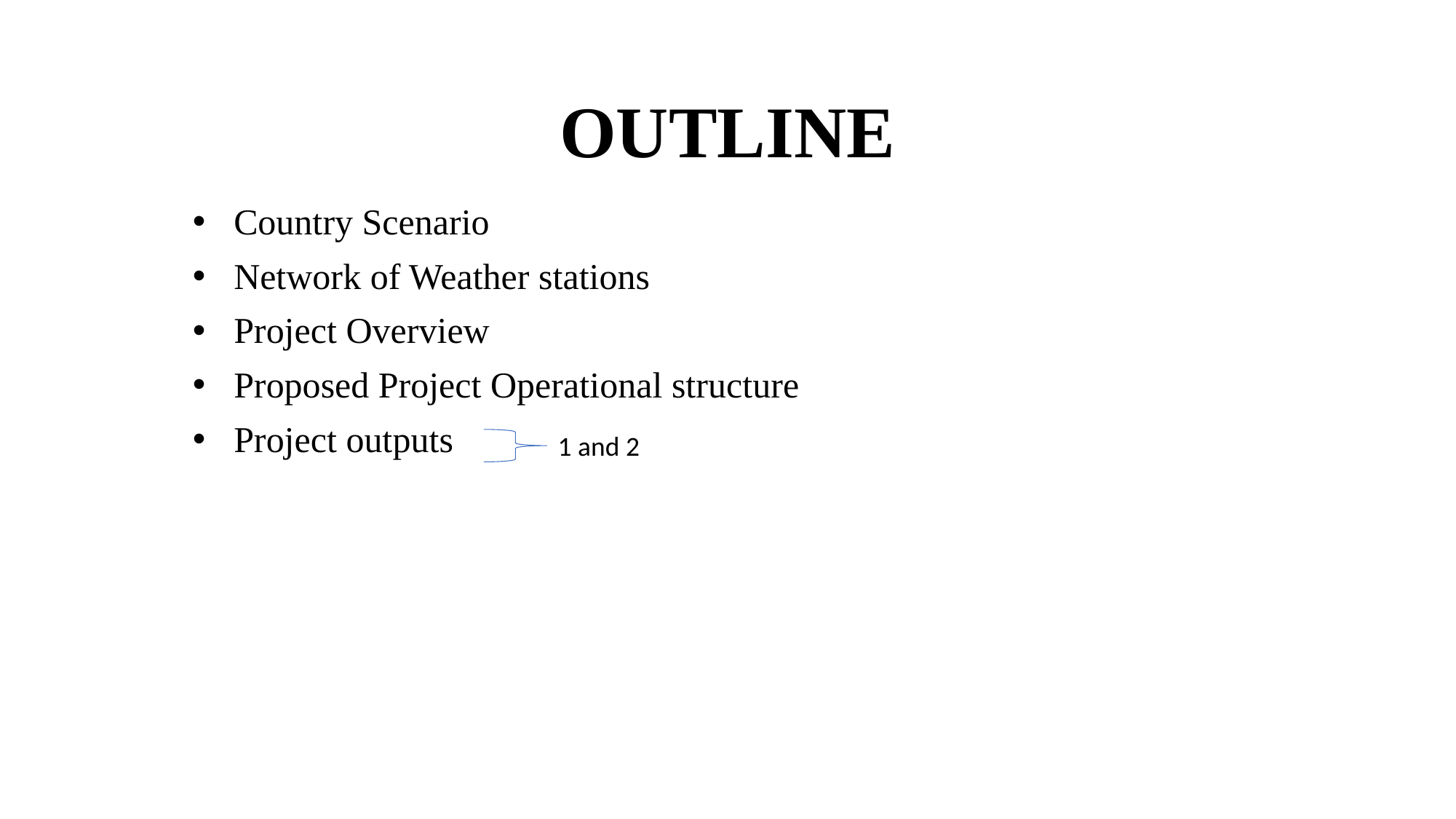

# OUTLINE
Country Scenario
Network of Weather stations
Project Overview
Proposed Project Operational structure
Project outputs

1 and 2